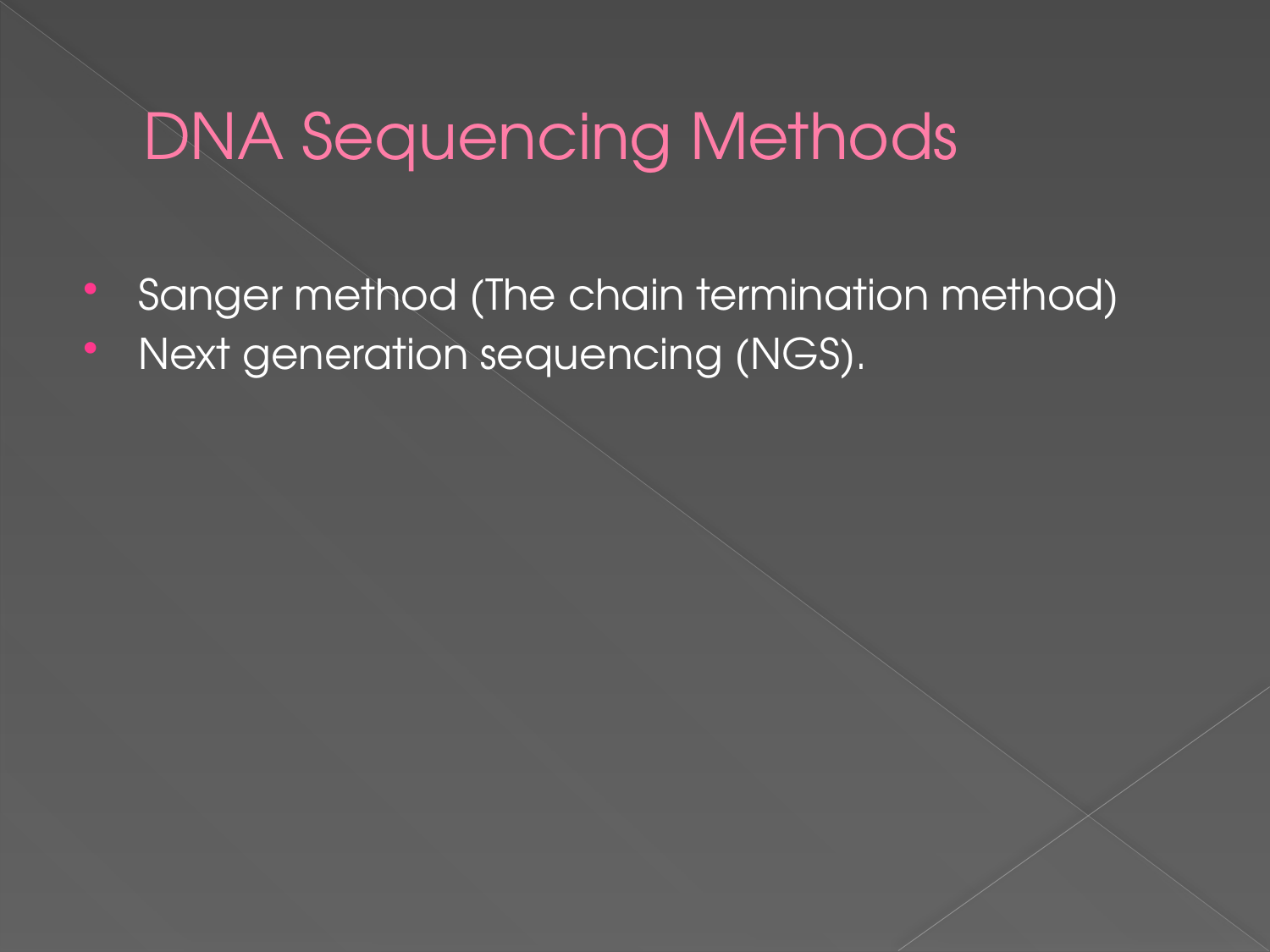

# DNA Sequencing Methods
Sanger method (The chain termination method)
Next generation sequencing (NGS).